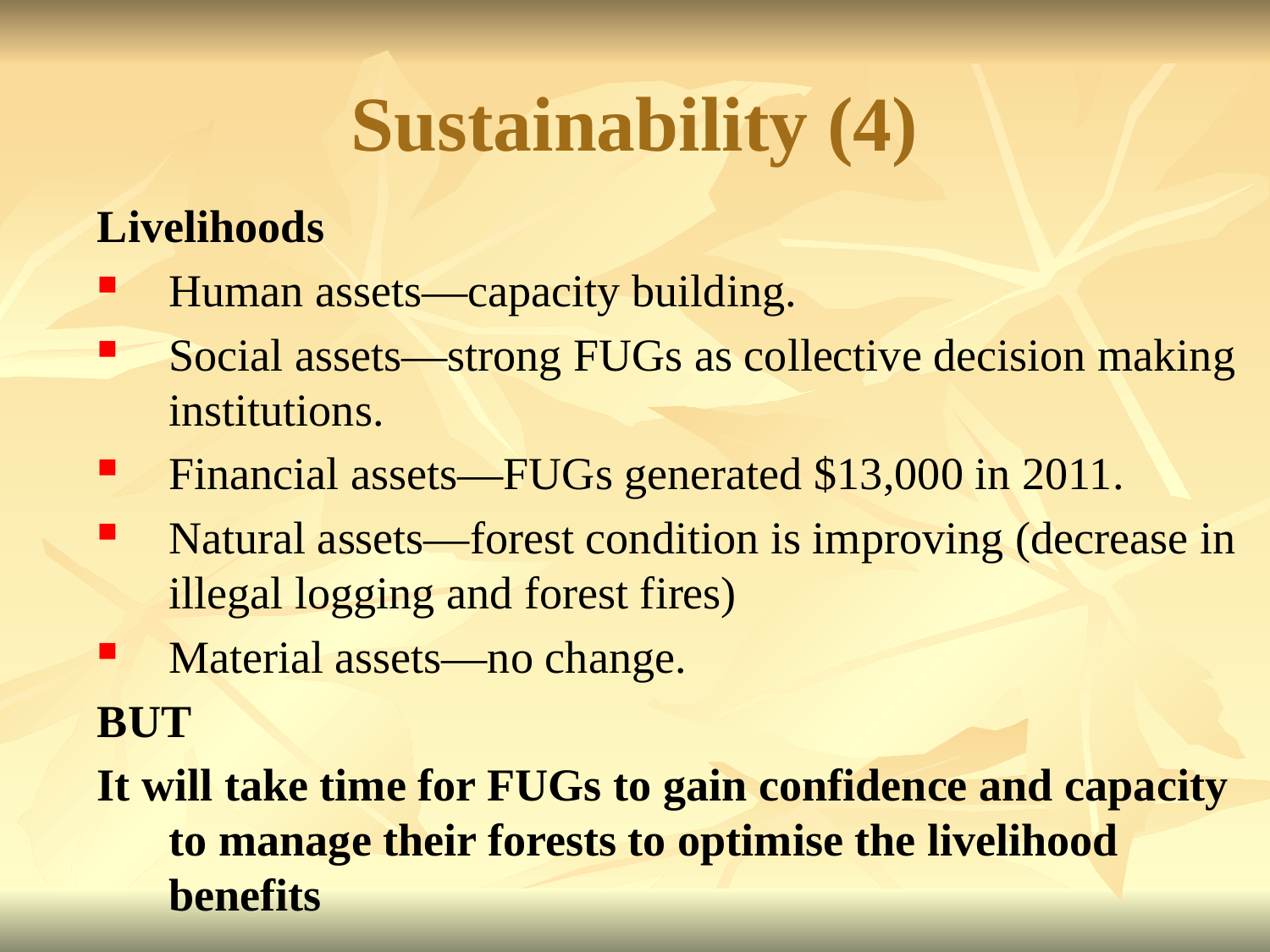

# Sustainability (4)
Livelihoods
Human assets—capacity building.
Social assets—strong FUGs as collective decision making institutions.
Financial assets—FUGs generated $13,000 in 2011.
Natural assets—forest condition is improving (decrease in illegal logging and forest fires)
Material assets—no change.
BUT
It will take time for FUGs to gain confidence and capacity to manage their forests to optimise the livelihood benefits